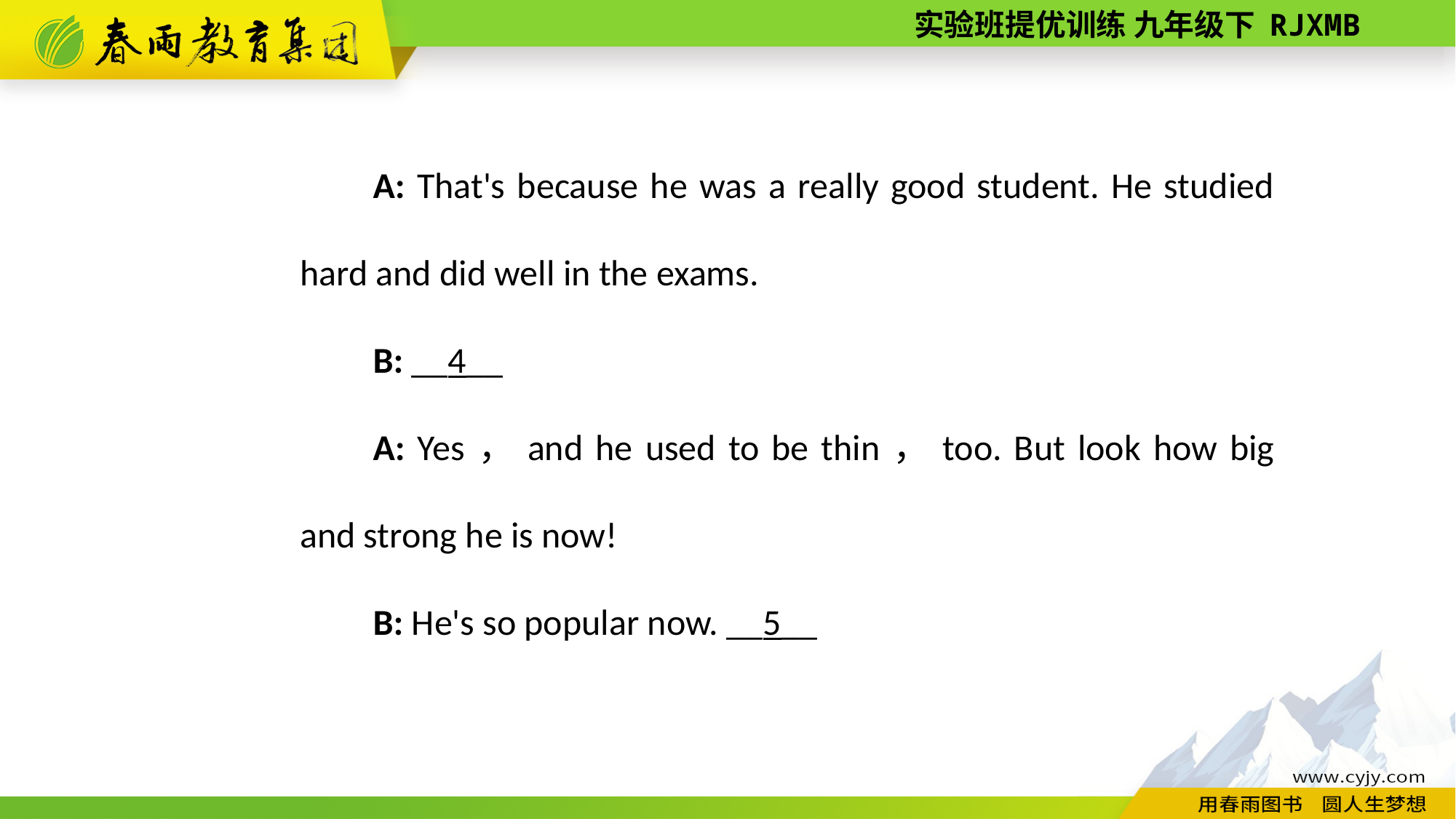

A: That's because he was a really good student. He studied hard and did well in the exams.
B: __4__
A: Yes，and he used to be thin，too. But look how big and strong he is now!
B: He's so popular now. __5__